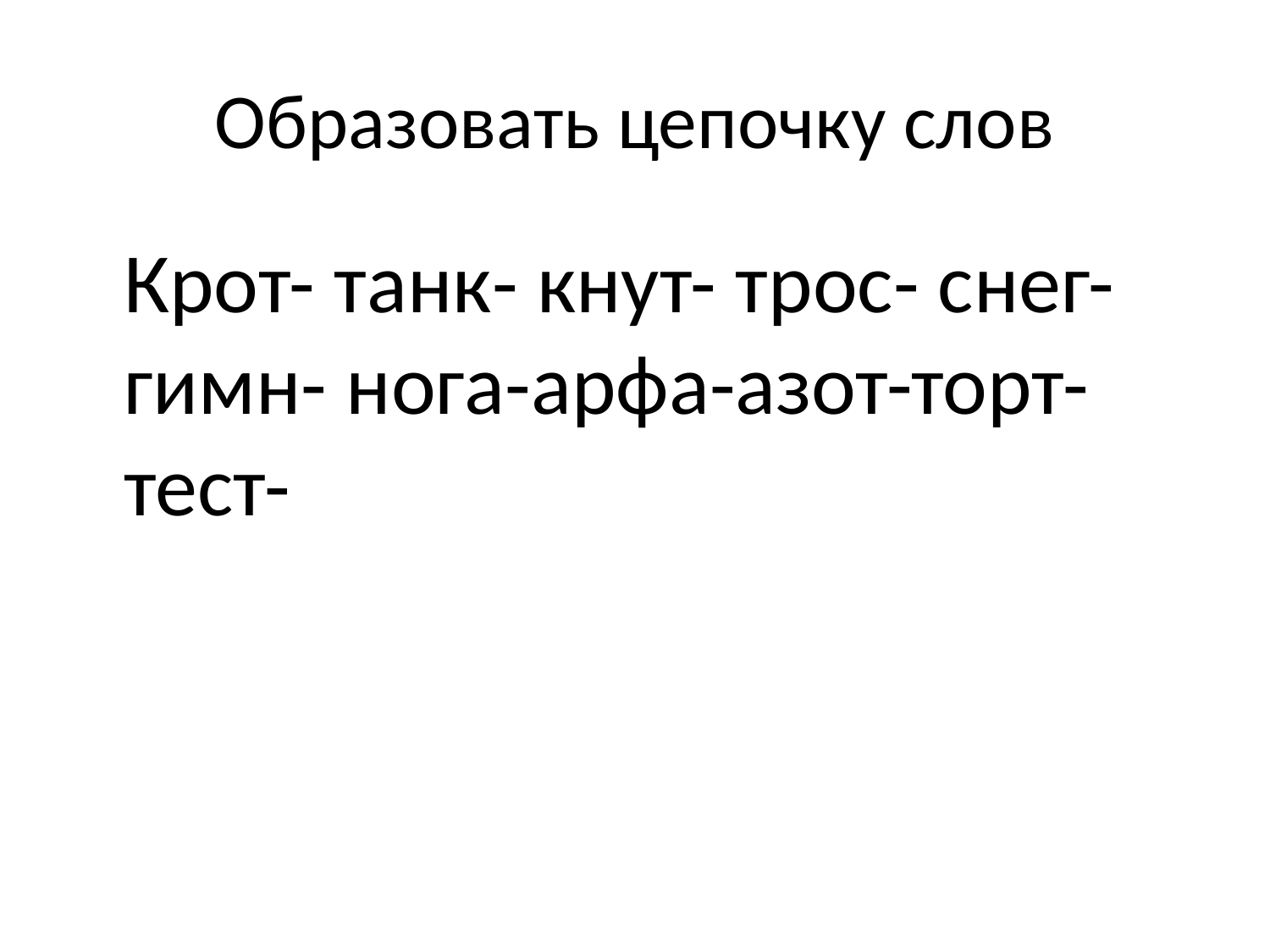

# Образовать цепочку слов
	Крот- танк- кнут- трос- снег- гимн- нога-арфа-азот-торт-тест-